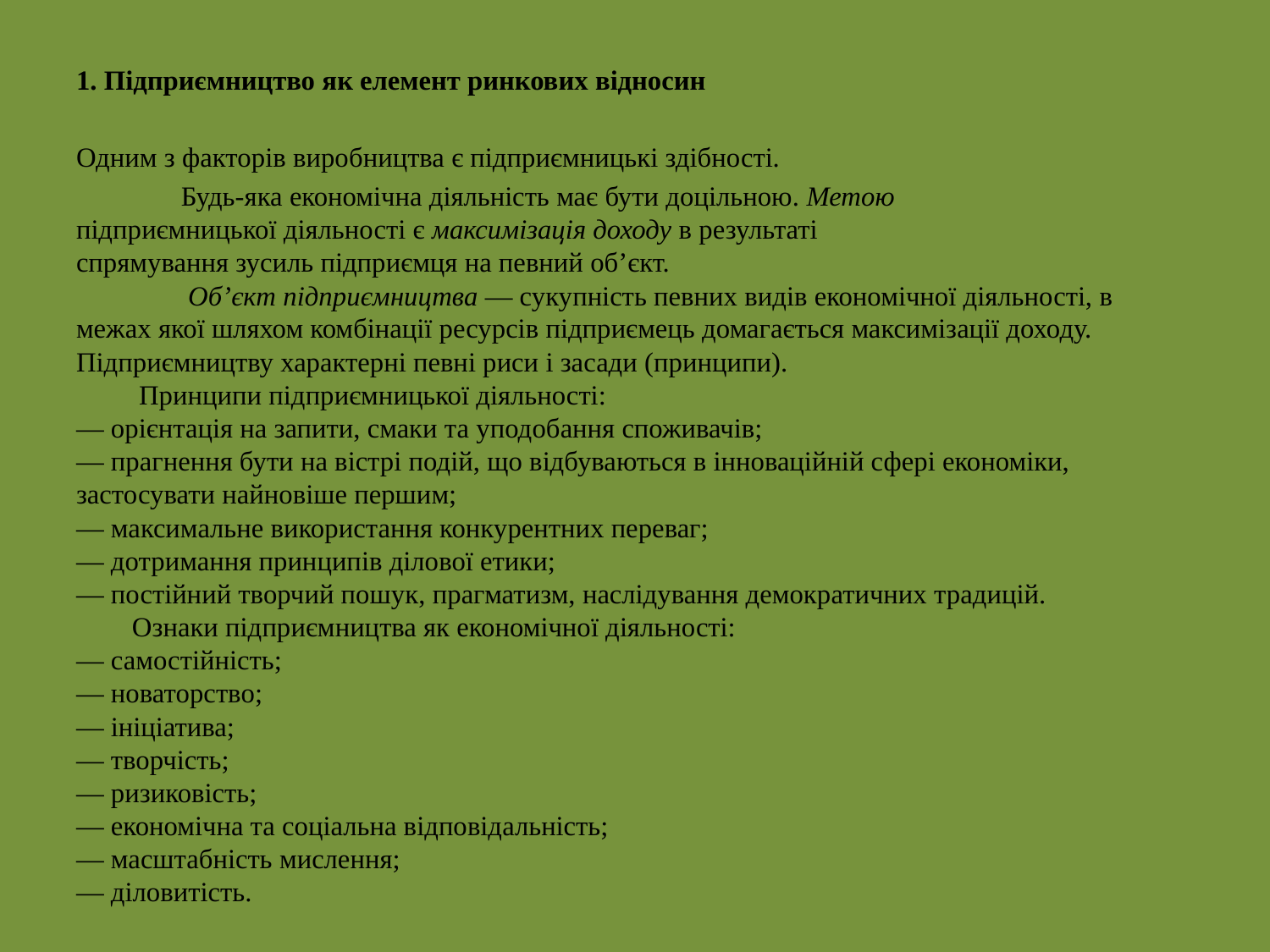

1. Підприємництво як елемент ринкових відносин

Одним з факторів виробництва є підприємницькі здібності.
               Будь-яка економічна діяльність має бути доцільною. Метою
підприємницької діяльності є максимізація доходу в результаті
спрямування зусиль підприємця на певний об’єкт.
                Об’єкт підприємництва — сукупність певних видів економічної діяльності, в межах якої шляхом комбінації ресурсів підприємець домагається максимізації доходу.
Підприємництву характерні певні риси і засади (принципи).
         Принципи підприємницької діяльності:
— орієнтація на запити, смаки та уподобання споживачів;
— прагнення бути на вістрі подій, що відбуваються в інноваційній сфері економіки, застосувати найновіше першим;
— максимальне використання конкурентних переваг;
— дотримання принципів ділової етики;
— постійний творчий пошук, прагматизм, наслідування демократичних традицій.
        Ознаки підприємництва як економічної діяльності:
— самостійність;
— новаторство;
— ініціатива;
— творчість;
— ризиковість;
— економічна та соціальна відповідальність;
— масштабність мислення;
— діловитість.